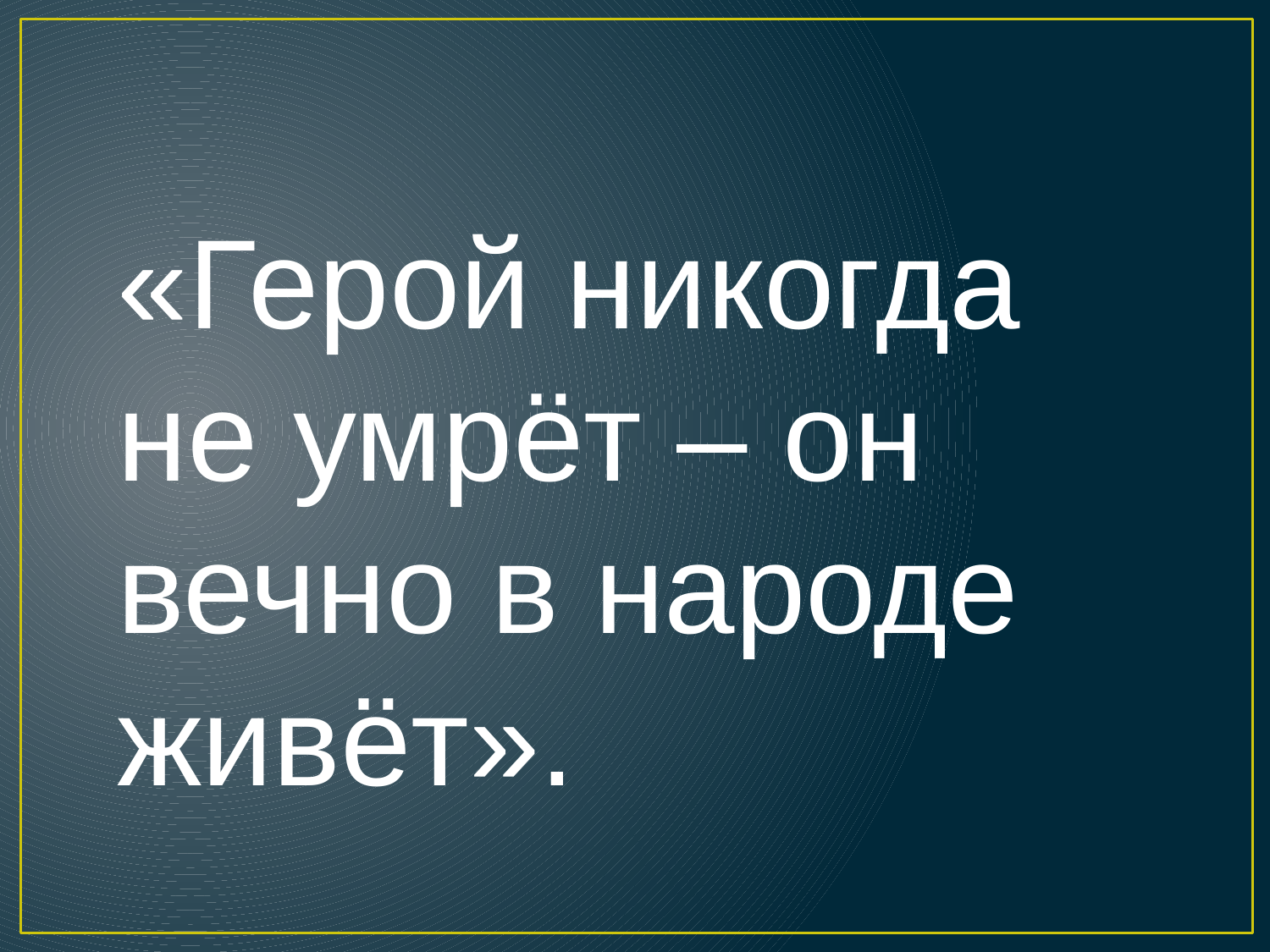

«Герой никогда не умрёт – он вечно в народе живёт».